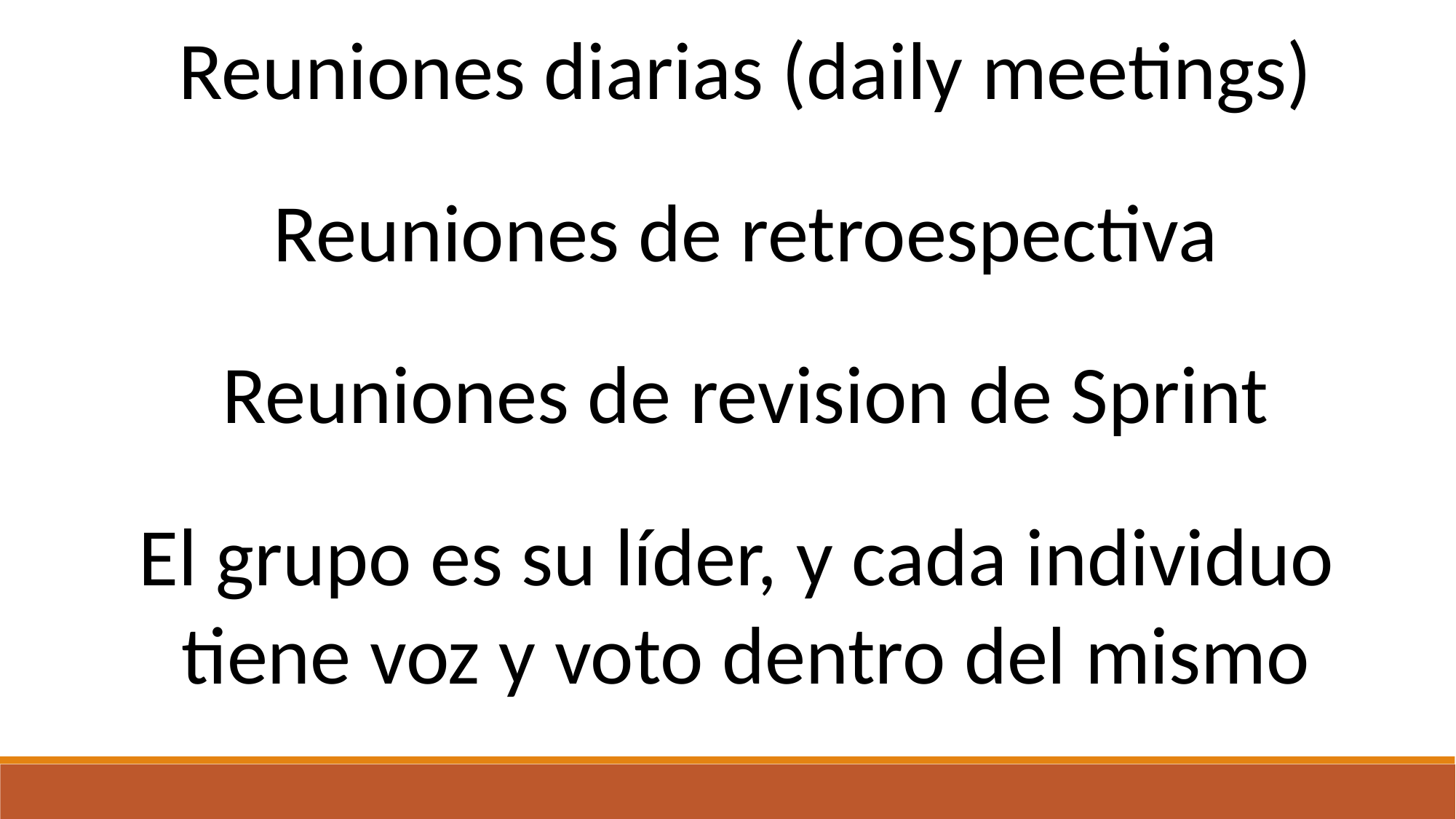

Reuniones diarias (daily meetings)
Reuniones de retroespectiva
Reuniones de revision de Sprint
El grupo es su líder, y cada individuo
tiene voz y voto dentro del mismo